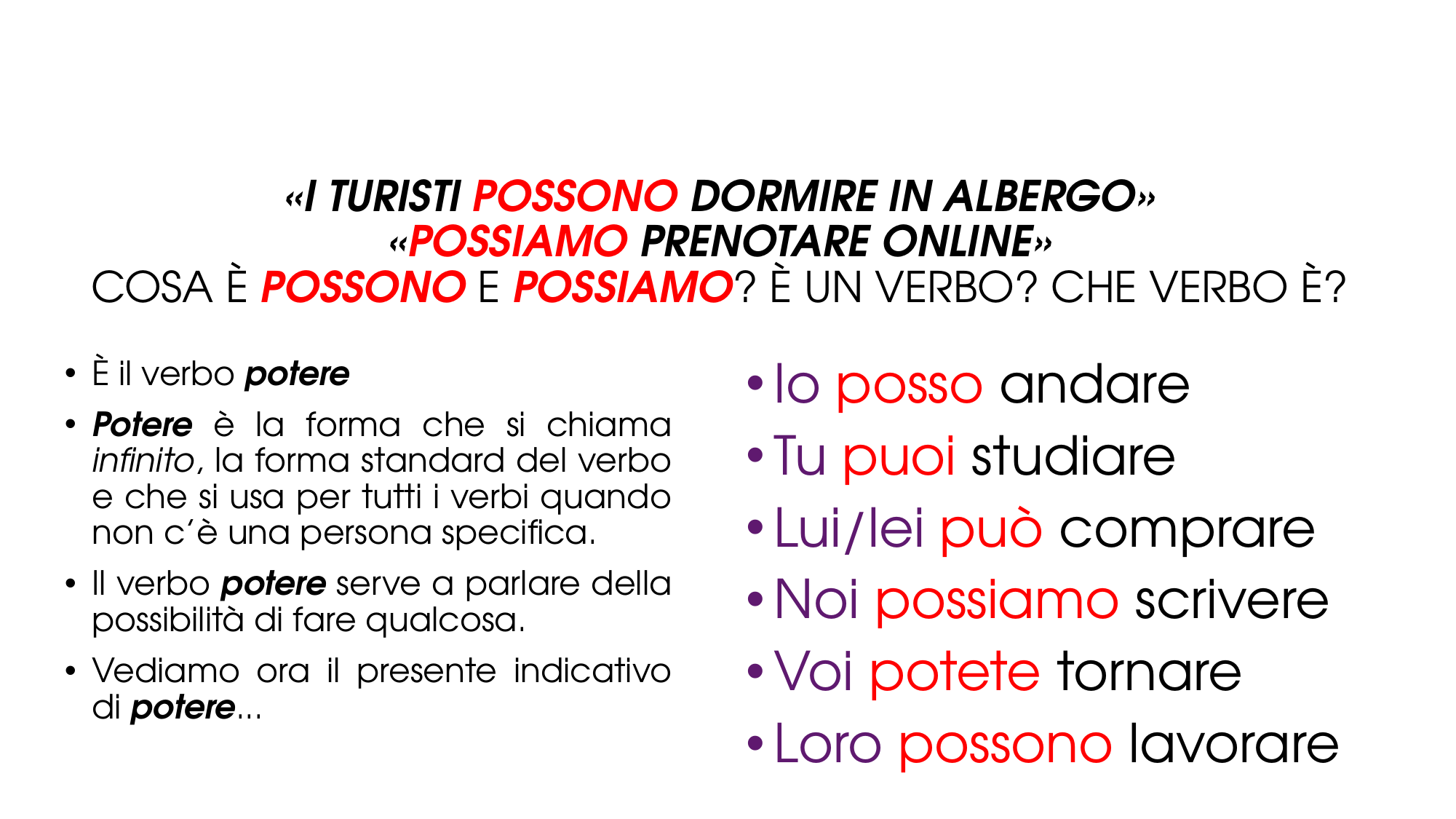

# «I turisti POSSONO dormire in albergo» «possiamo prenotare online» Cosa è possono e poSSIAMO? È un verbo? Che verbo è?
È il verbo potere
Potere è la forma che si chiama infinito, la forma standard del verbo e che si usa per tutti i verbi quando non c’è una persona specifica.
Il verbo potere serve a parlare della possibilità di fare qualcosa.
Vediamo ora il presente indicativo di potere...
Io posso andare
Tu puoi studiare
Lui/lei può comprare
Noi possiamo scrivere
Voi potete tornare
Loro possono lavorare